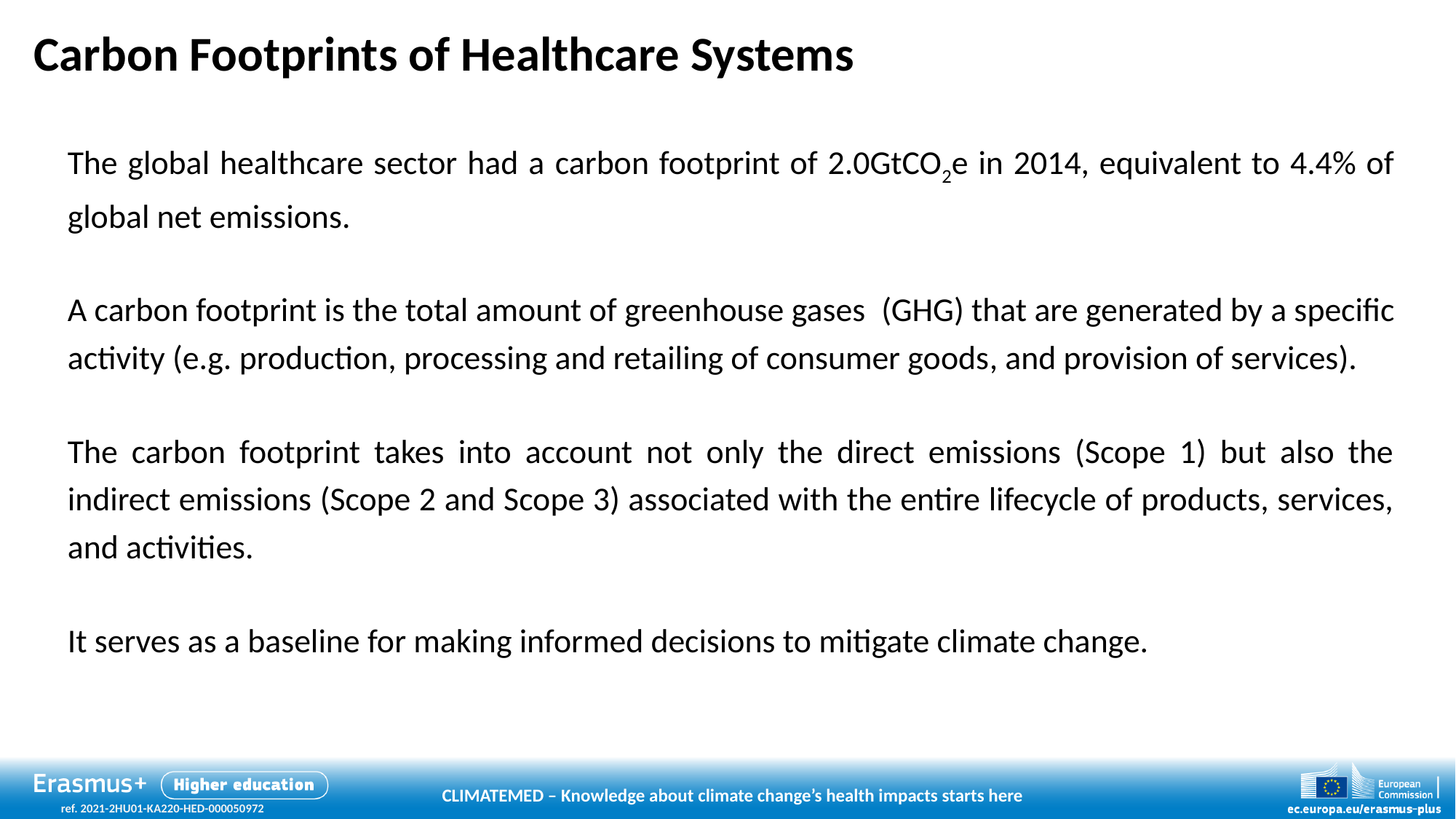

# Carbon Footprints of Healthcare Systems
The global healthcare sector had a carbon footprint of 2.0GtCO2e in 2014, equivalent to 4.4% of global net emissions.
A carbon footprint is the total amount of greenhouse gases  (GHG) that are generated by a specific activity (e.g. production, processing and retailing of consumer goods, and provision of services).
The carbon footprint takes into account not only the direct emissions (Scope 1) but also the indirect emissions (Scope 2 and Scope 3) associated with the entire lifecycle of products, services, and activities.
It serves as a baseline for making informed decisions to mitigate climate change.